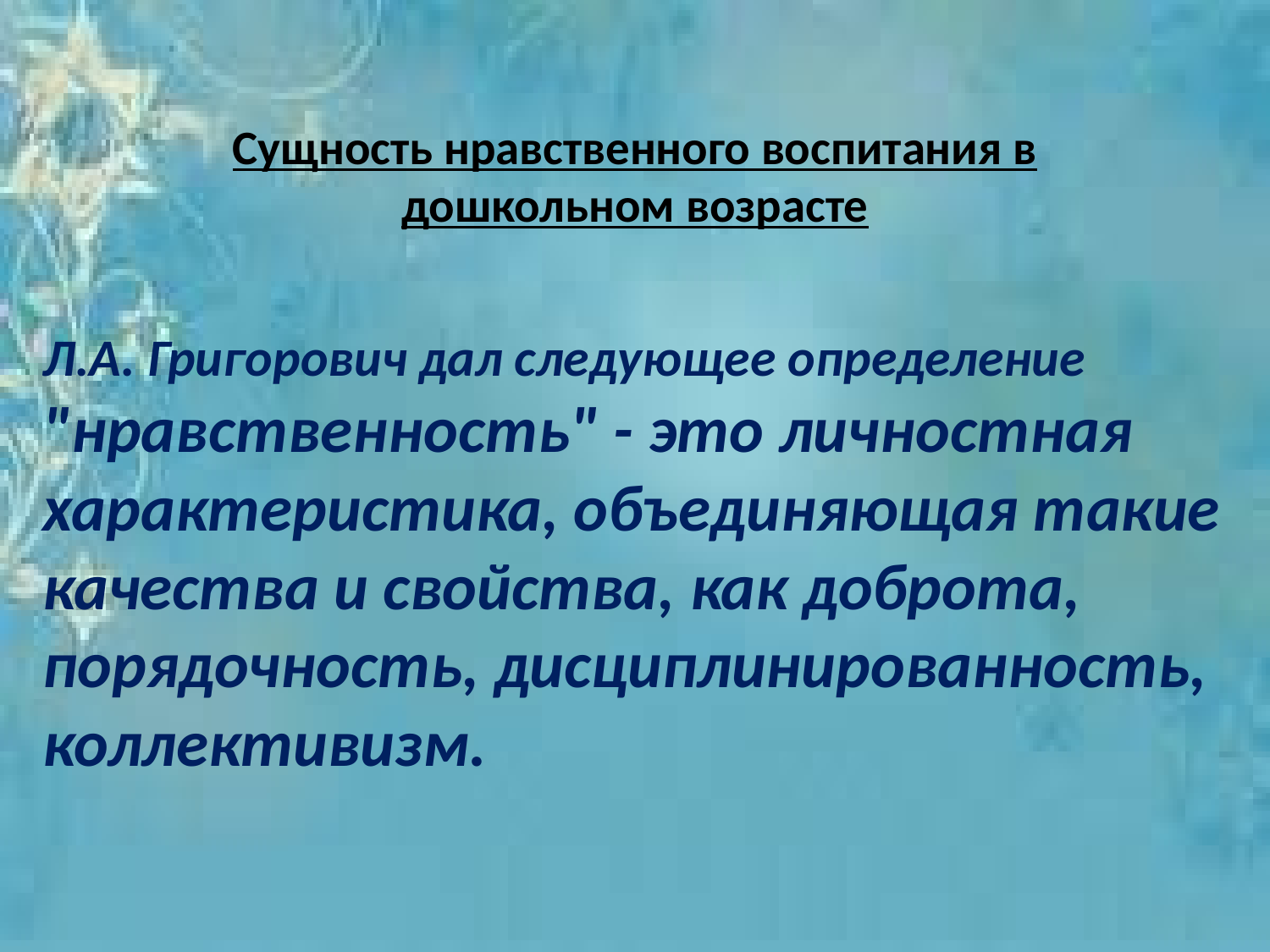

# Сущность нравственного воспитания в дошкольном возрасте
Л.А. Григорович дал следующее определение "нравственность" - это личностная характеристика, объединяющая такие качества и свойства, как доброта, порядочность, дисциплинированность, коллективизм.